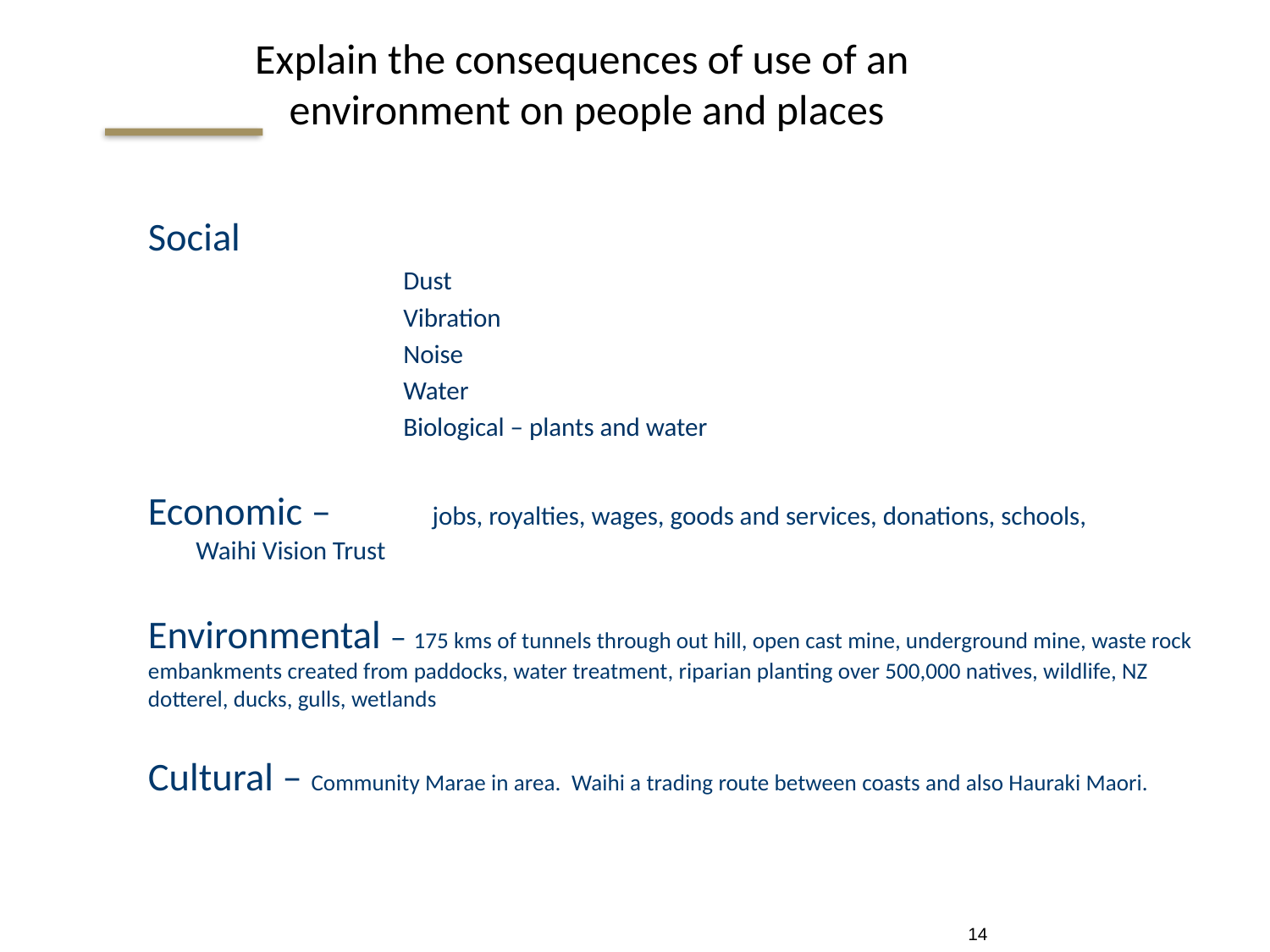

# Explain the consequences of use of an environment on people and places
Social
Dust
Vibration
Noise
Water
Biological – plants and water

Economic –	jobs, royalties, wages, goods and services, donations, schools, 			Waihi Vision Trust

Environmental – 175 kms of tunnels through out hill, open cast mine, underground mine, waste rock embankments created from paddocks, water treatment, riparian planting over 500,000 natives, wildlife, NZ dotterel, ducks, gulls, wetlands

Cultural – Community Marae in area.  Waihi a trading route between coasts and also Hauraki Maori.

14